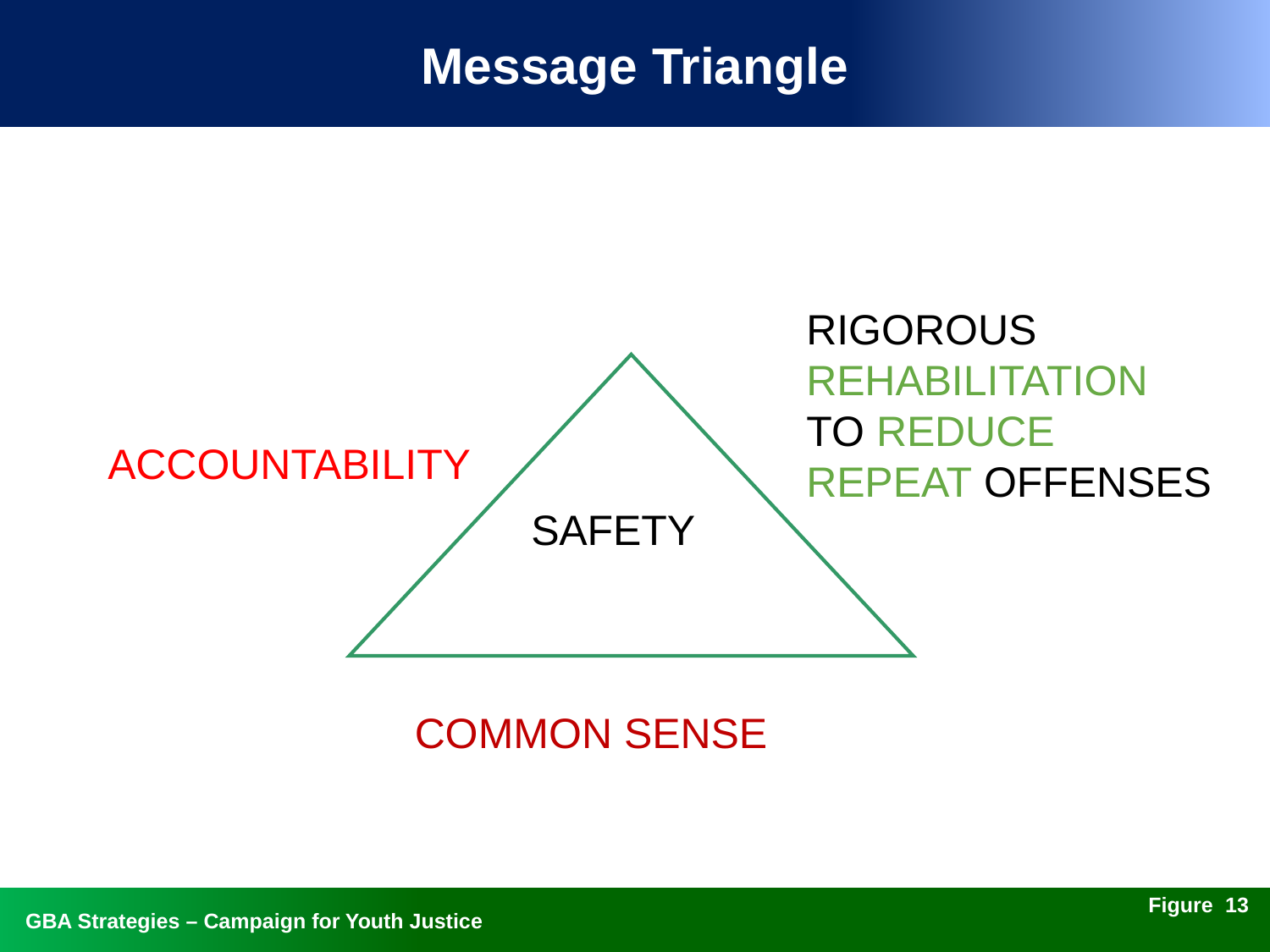

# Message Triangle

RIGOROUS REHABILITATION TO REDUCE REPEAT OFFENSES

ACCOUNTABILITY
SAFETY

COMMON SENSE
Figure  13